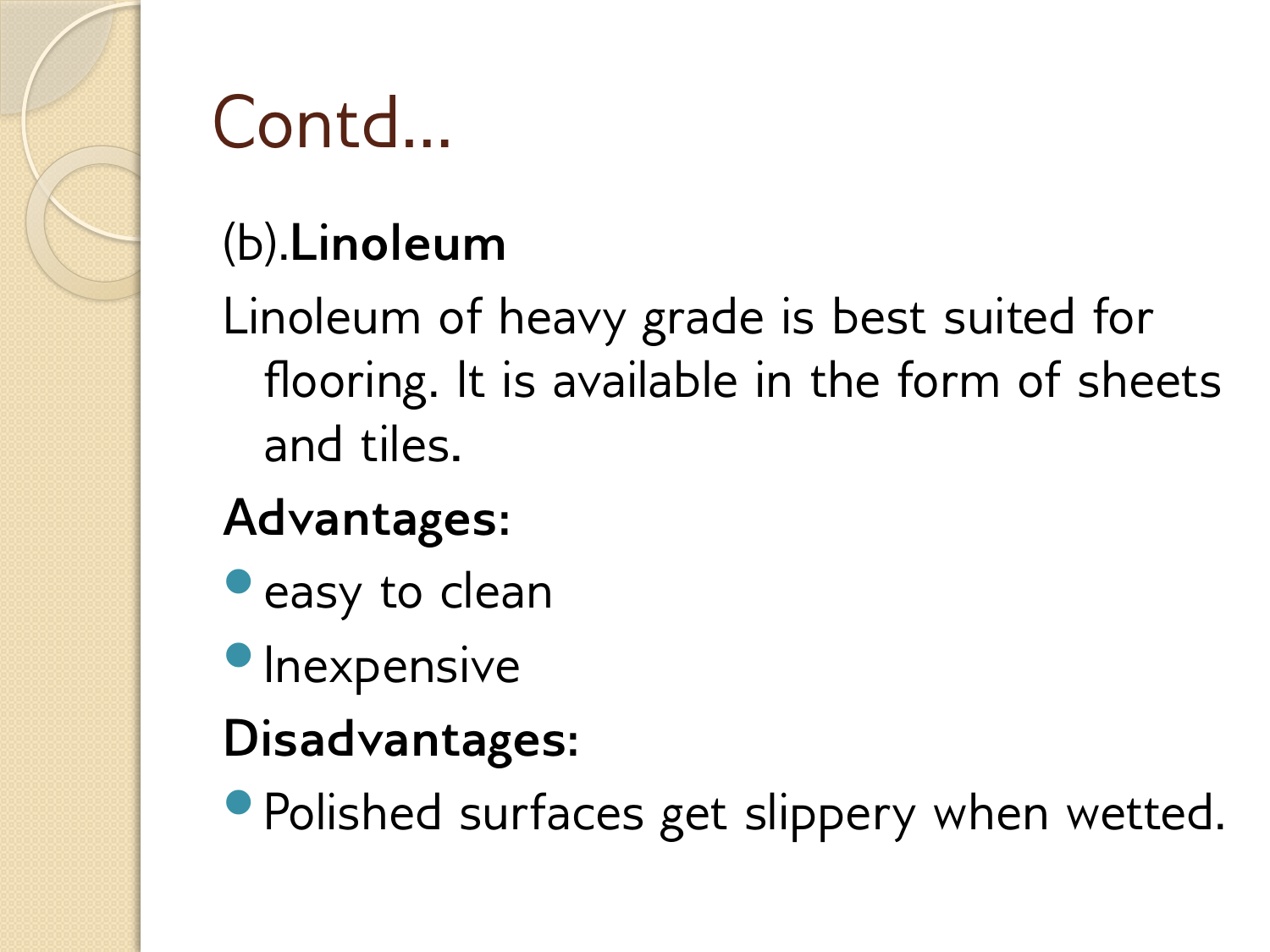

# Contd…
(b).Linoleum
Linoleum of heavy grade is best suited for flooring. It is available in the form of sheets and tiles.
Advantages:
easy to clean
Inexpensive
Disadvantages:
Polished surfaces get slippery when wetted.